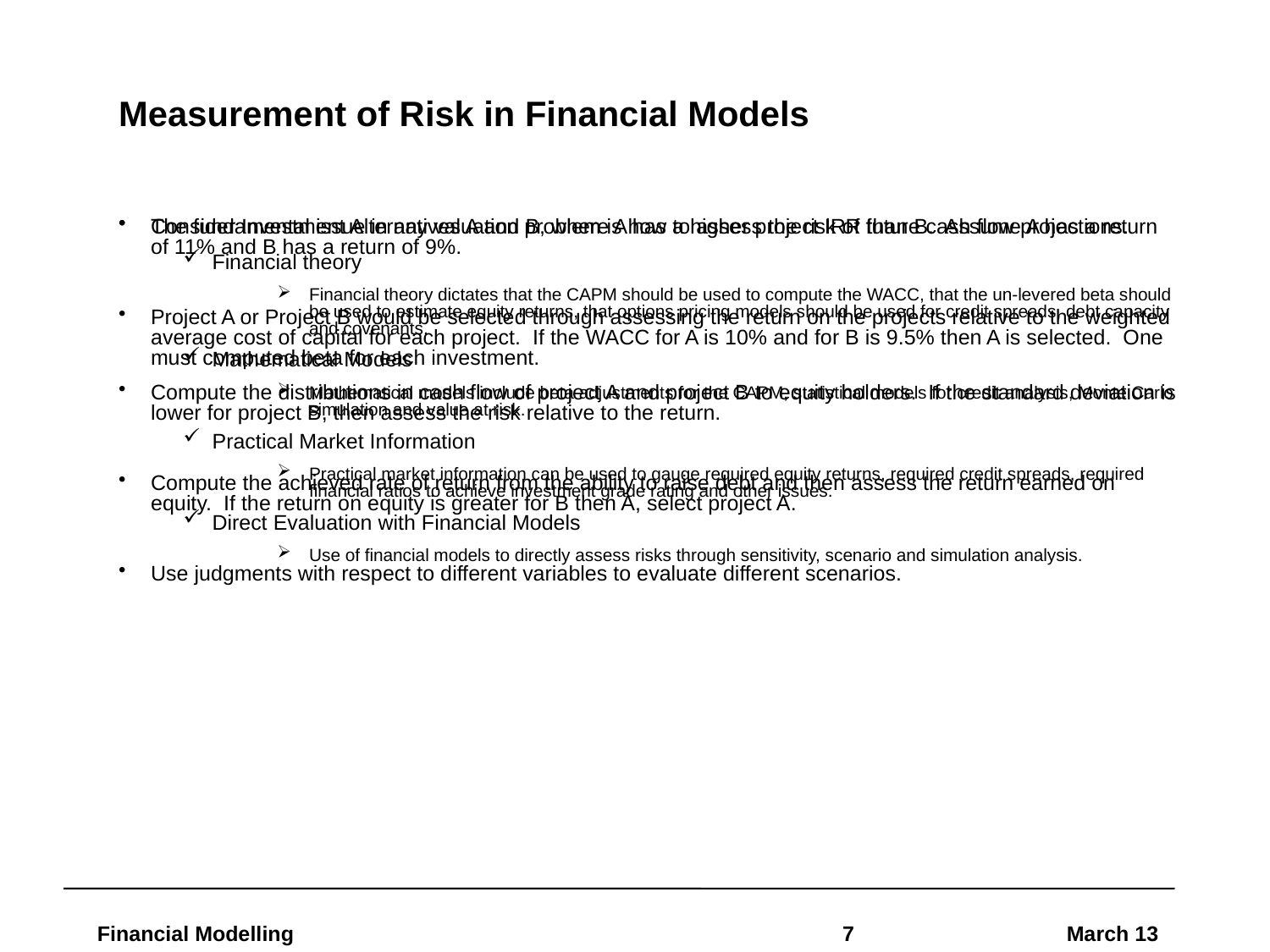

# Measurement of Risk in Financial Models
The fundamental issue in any valuation problem is how to assess the risk of future cash flow projections.
Financial theory
Financial theory dictates that the CAPM should be used to compute the WACC, that the un-levered beta should be used to estimate equity returns, that options pricing models should be used for credit spreads, debt capacity and covenants.
Mathematical Models
Mathematical models include beta adjustments for the CAPM, statistical models for credit analysis, Monte Carlo simulation and value at risk.
Practical Market Information
Practical market information can be used to gauge required equity returns, required credit spreads, required financial ratios to achieve investment grade rating and other issues.
Direct Evaluation with Financial Models
Use of financial models to directly assess risks through sensitivity, scenario and simulation analysis.
Consider Investment Alternatives A and B, where A has a higher project IRR than B.  Assume A has a return of 11% and B has a return of 9%.

Project A or Project B would be selected through assessing the return on the projects relative to the weighted average cost of capital for each project.  If the WACC for A is 10% and for B is 9.5% then A is selected.  One must computed beta for each investment.
Compute the distributions in cash flow of project A and project B to equity holders.  If the standard deviation is lower for project B, then assess the risk relative to the return.

Compute the achieved rate of return from the ability to raise debt and then assess the return earned on equity.  If the return on equity is greater for B then A, select project A.

Use judgments with respect to different variables to evaluate different scenarios.